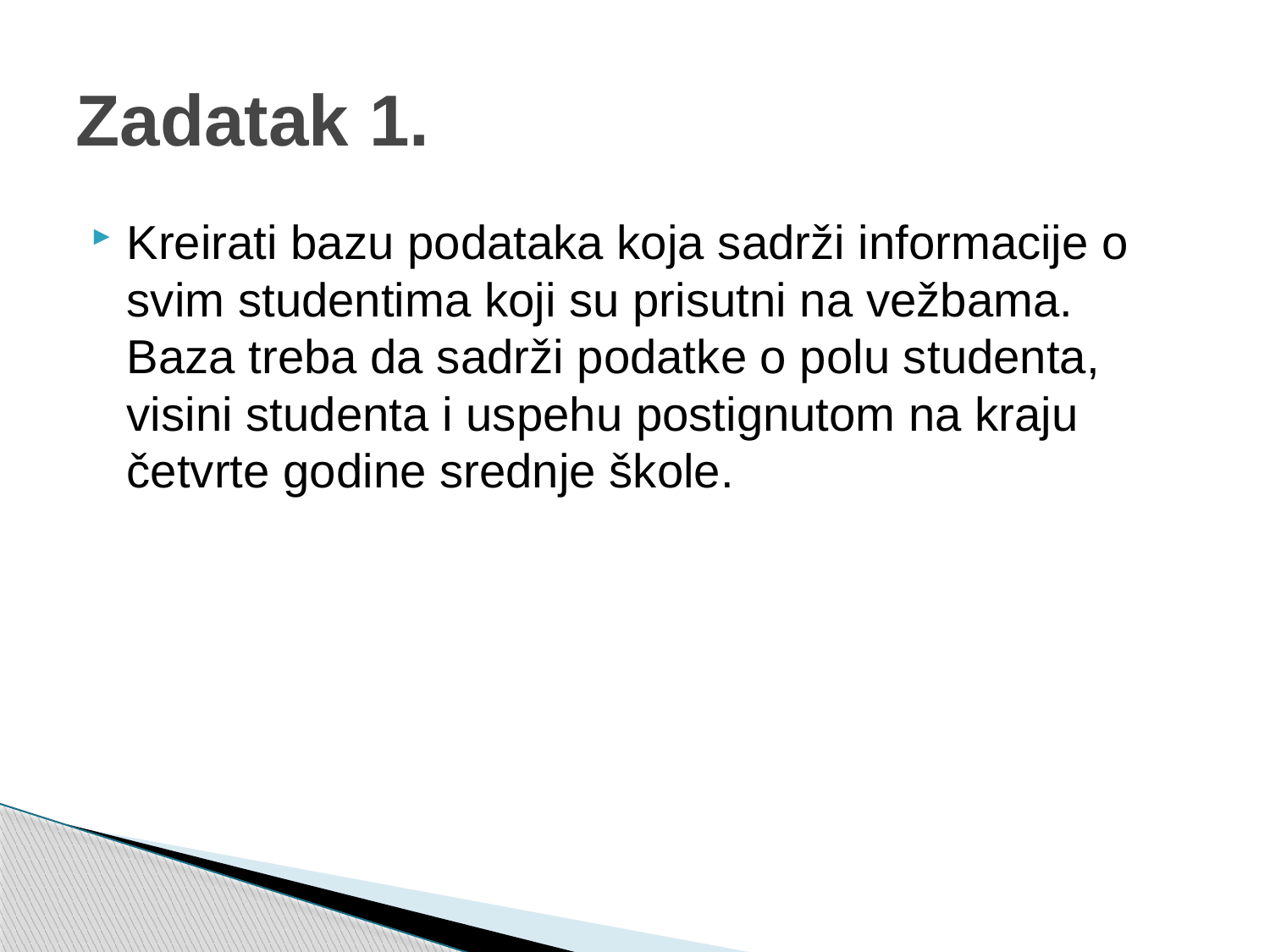

# Zadatak 1.
Kreirati bazu podataka koja sadrži informacije o svim studentima koji su prisutni na vežbama. Baza treba da sadrži podatke o polu studenta, visini studenta i uspehu postignutom na kraju četvrte godine srednje škole.